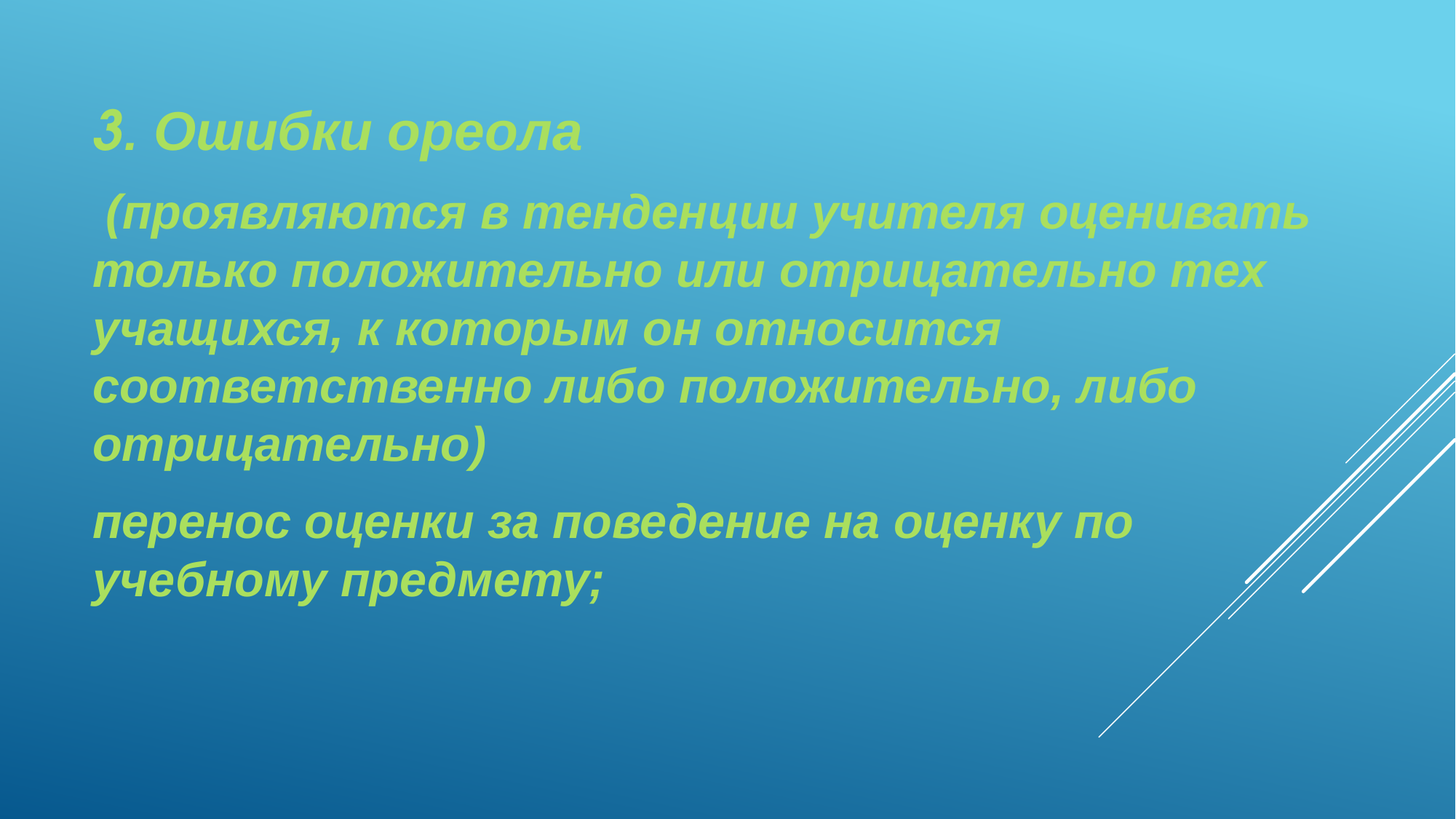

#

3. Ошибки ореола
 (проявляются в тенденции учителя оценивать только положительно или отрицательно тех учащихся, к которым он отно­сится соответственно либо положительно, либо отрицательно)
перенос оценки за поведение на оценку по учебному предмету;